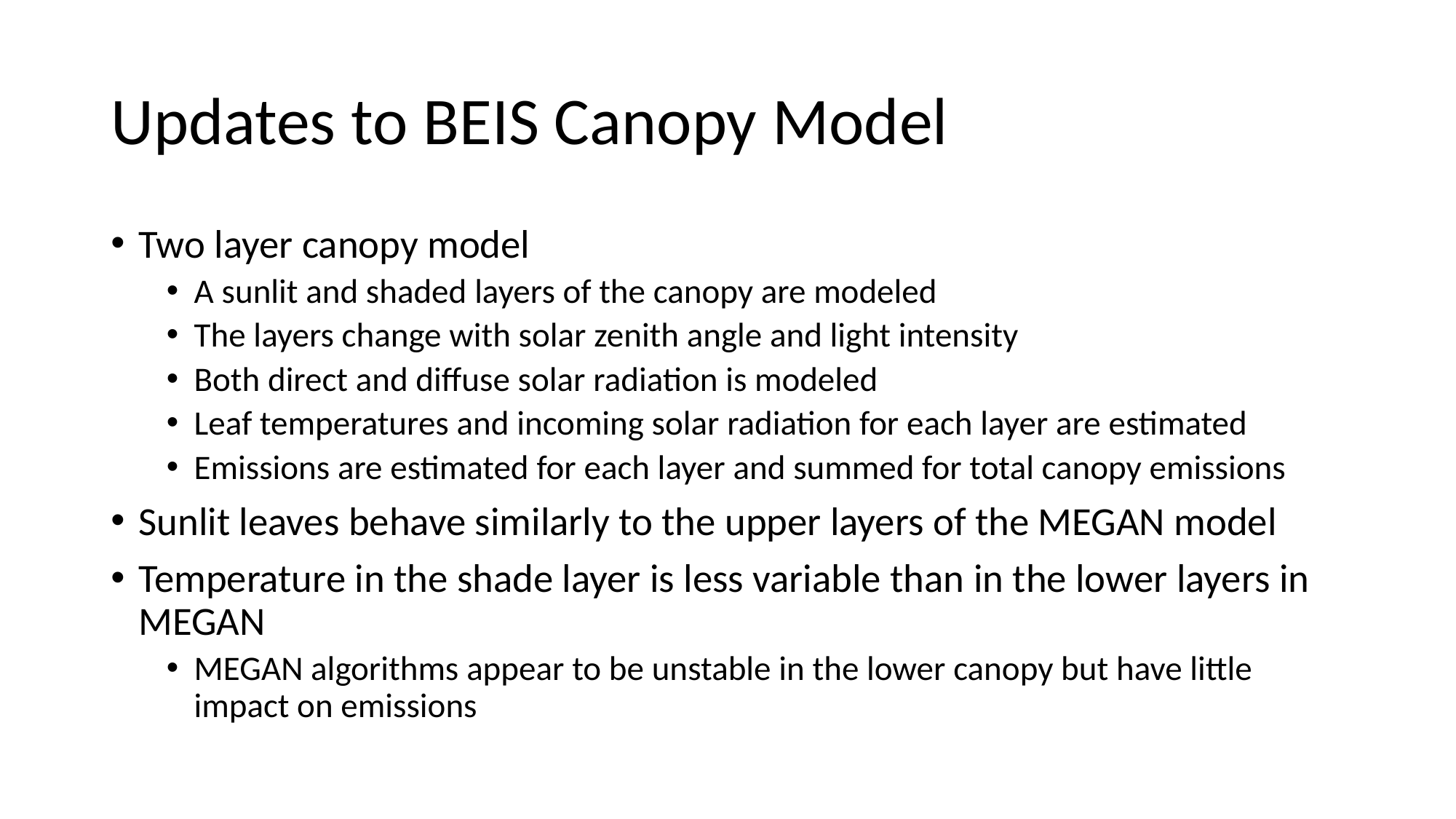

# Updates to BEIS Canopy Model
Two layer canopy model
A sunlit and shaded layers of the canopy are modeled
The layers change with solar zenith angle and light intensity
Both direct and diffuse solar radiation is modeled
Leaf temperatures and incoming solar radiation for each layer are estimated
Emissions are estimated for each layer and summed for total canopy emissions
Sunlit leaves behave similarly to the upper layers of the MEGAN model
Temperature in the shade layer is less variable than in the lower layers in MEGAN
MEGAN algorithms appear to be unstable in the lower canopy but have little impact on emissions